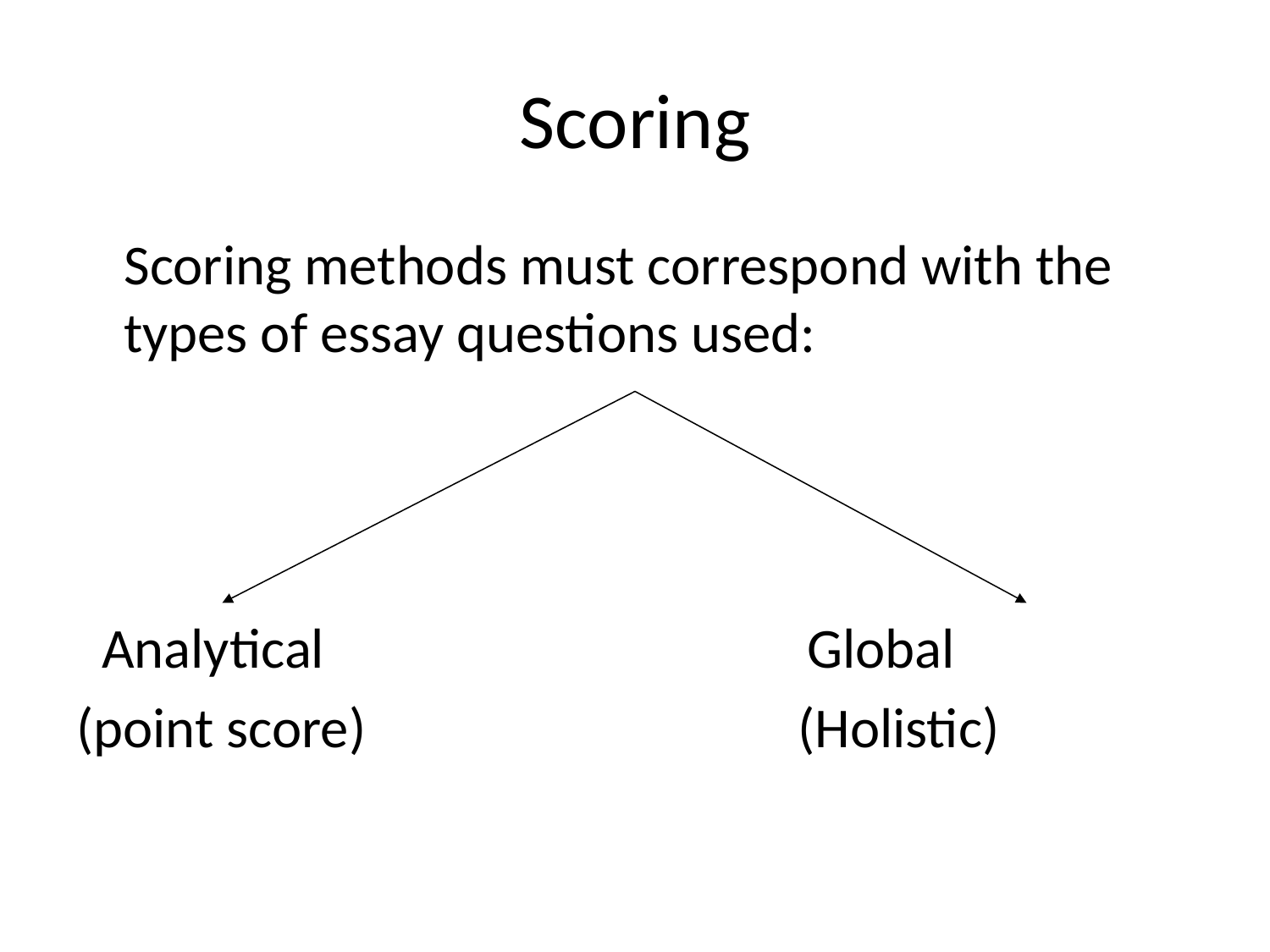

# Scoring
	Scoring methods must correspond with the types of essay questions used:

  Analytical                                      Global
(point score)                                  (Holistic)